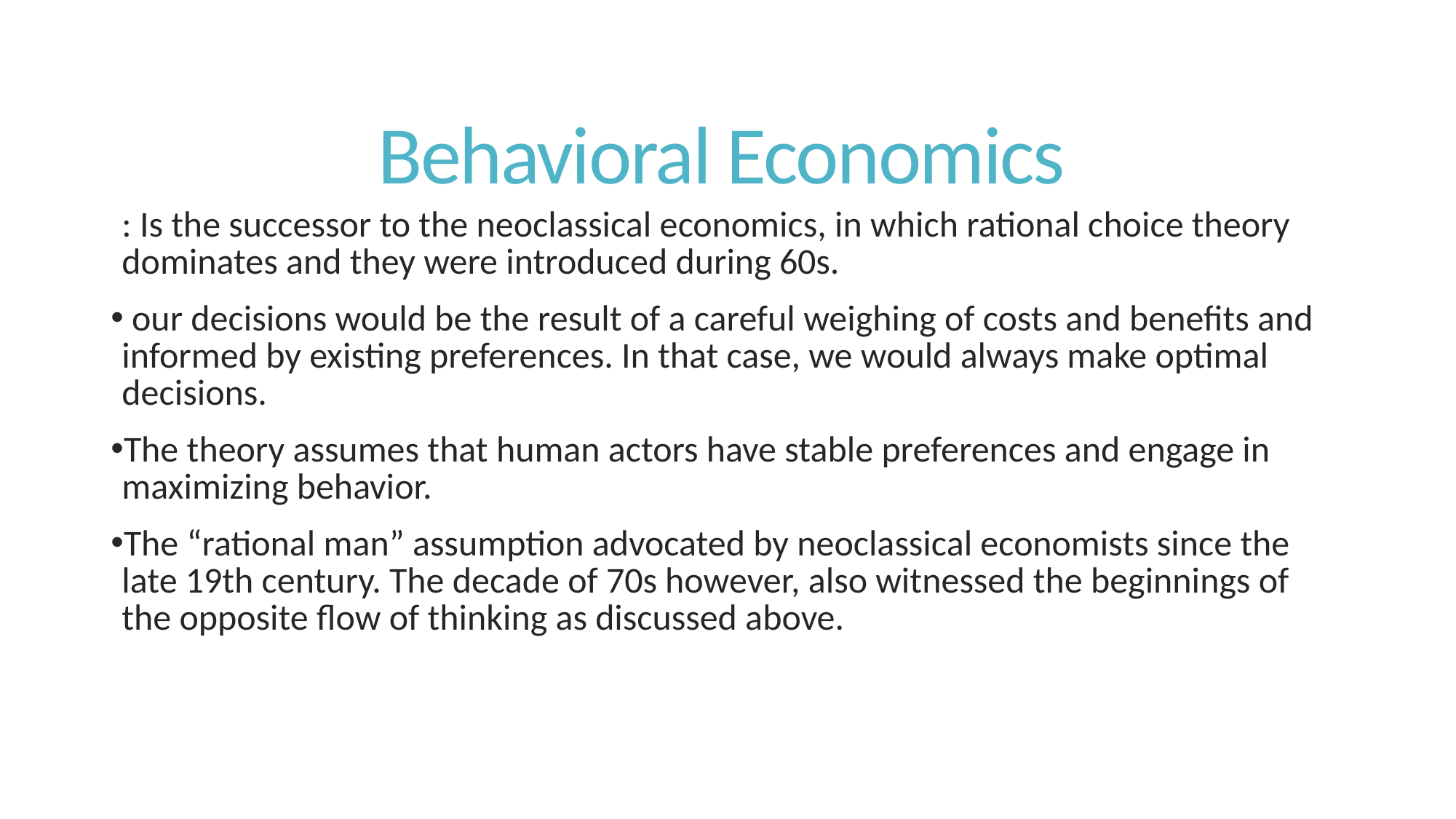

# Behavioral Economics
: Is the successor to the neoclassical economics, in which rational choice theory dominates and they were introduced during 60s.
 our decisions would be the result of a careful weighing of costs and benefits and informed by existing preferences. In that case, we would always make optimal decisions.
The theory assumes that human actors have stable preferences and engage in maximizing behavior.
The “rational man” assumption advocated by neoclassical economists since the late 19th century. The decade of 70s however, also witnessed the beginnings of the opposite flow of thinking as discussed above.